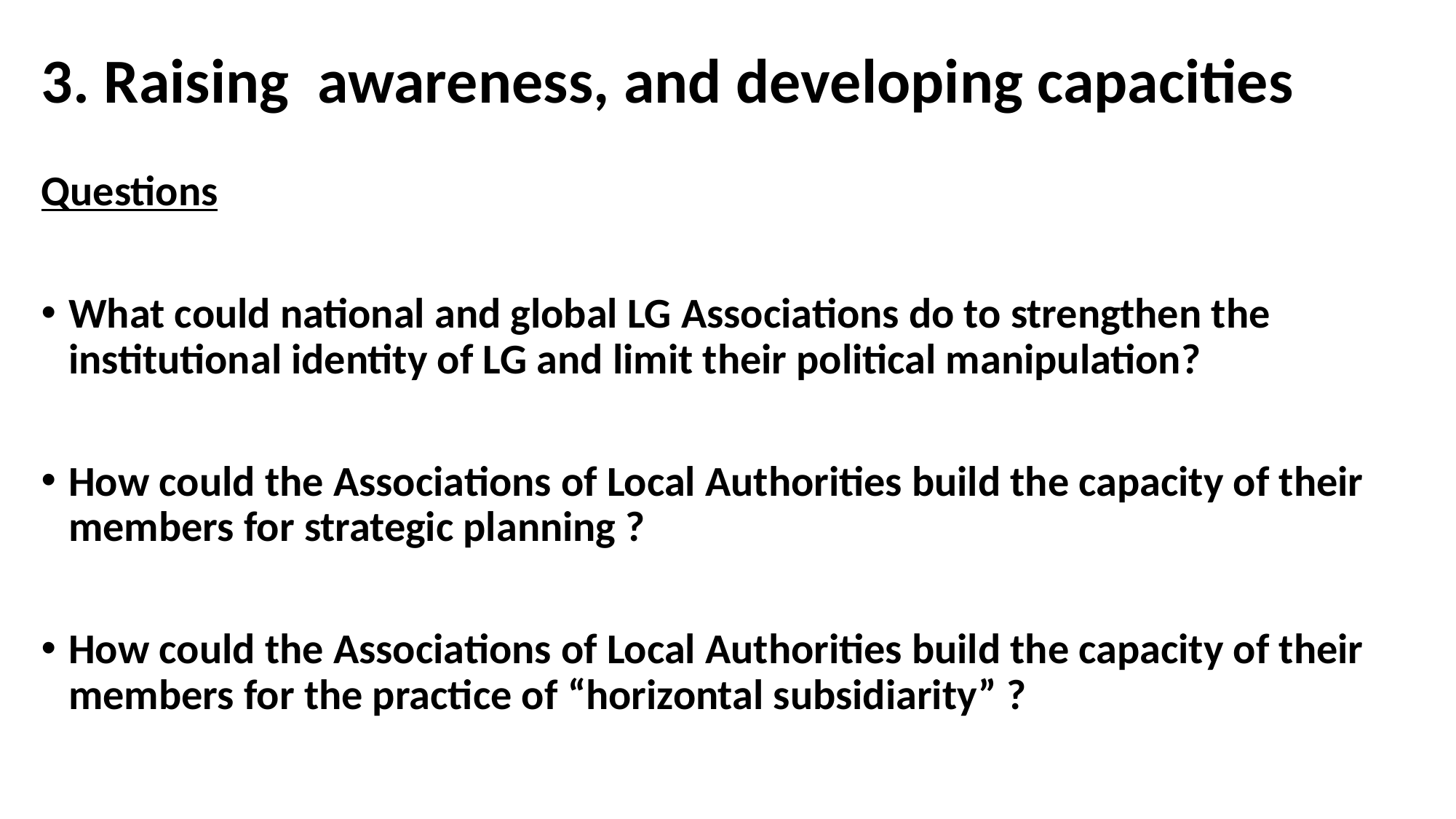

# 3. Raising  awareness, and developing capacities
Questions

What could national and global LG Associations do to strengthen the institutional identity of LG and limit their political manipulation?

How could the Associations of Local Authorities build the capacity of their members for strategic planning ?

How could the Associations of Local Authorities build the capacity of their members for the practice of “horizontal subsidiarity” ?